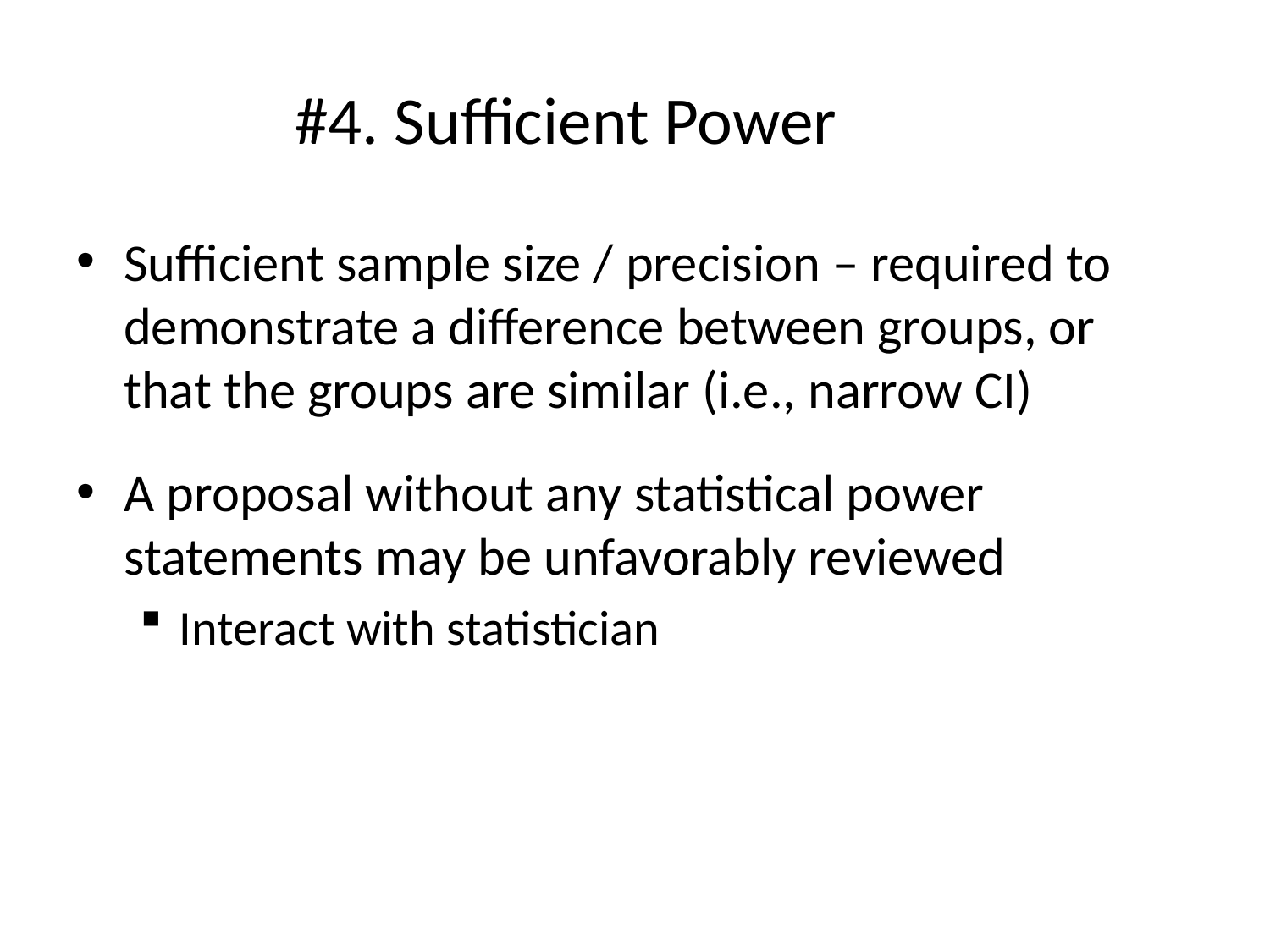

# #4. Sufficient Power
Sufficient sample size / precision – required to demonstrate a difference between groups, or that the groups are similar (i.e., narrow CI)

A proposal without any statistical power statements may be unfavorably reviewed
Interact with statistician